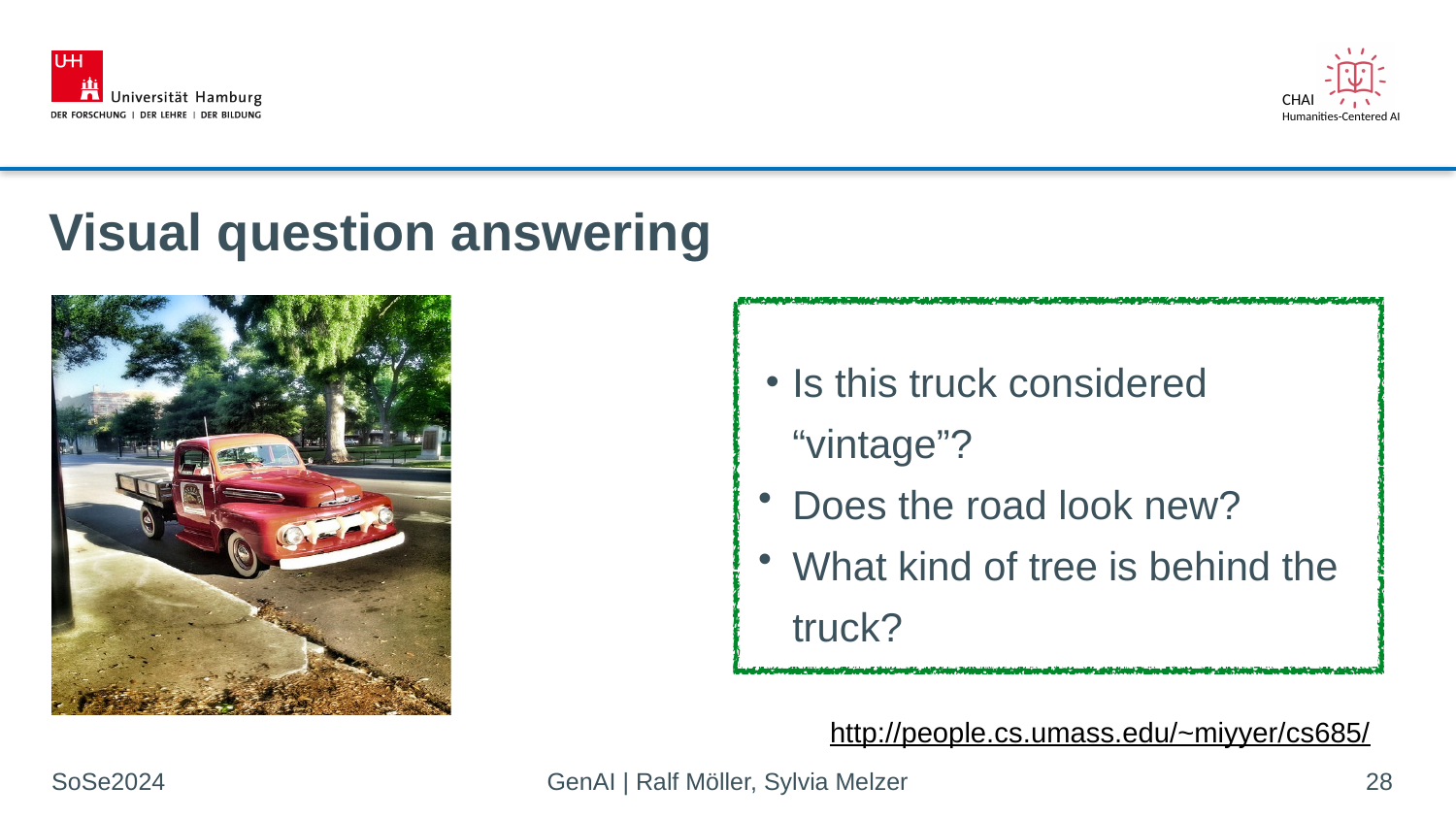

# Visual question answering

Is this truck considered “vintage”?
Does the road look new?
What kind of tree is behind the truck?
•
•
•
http://people.cs.umass.edu/~miyyer/cs685/
SoSe2024
GenAI | Ralf Möller, Sylvia Melzer
28
28